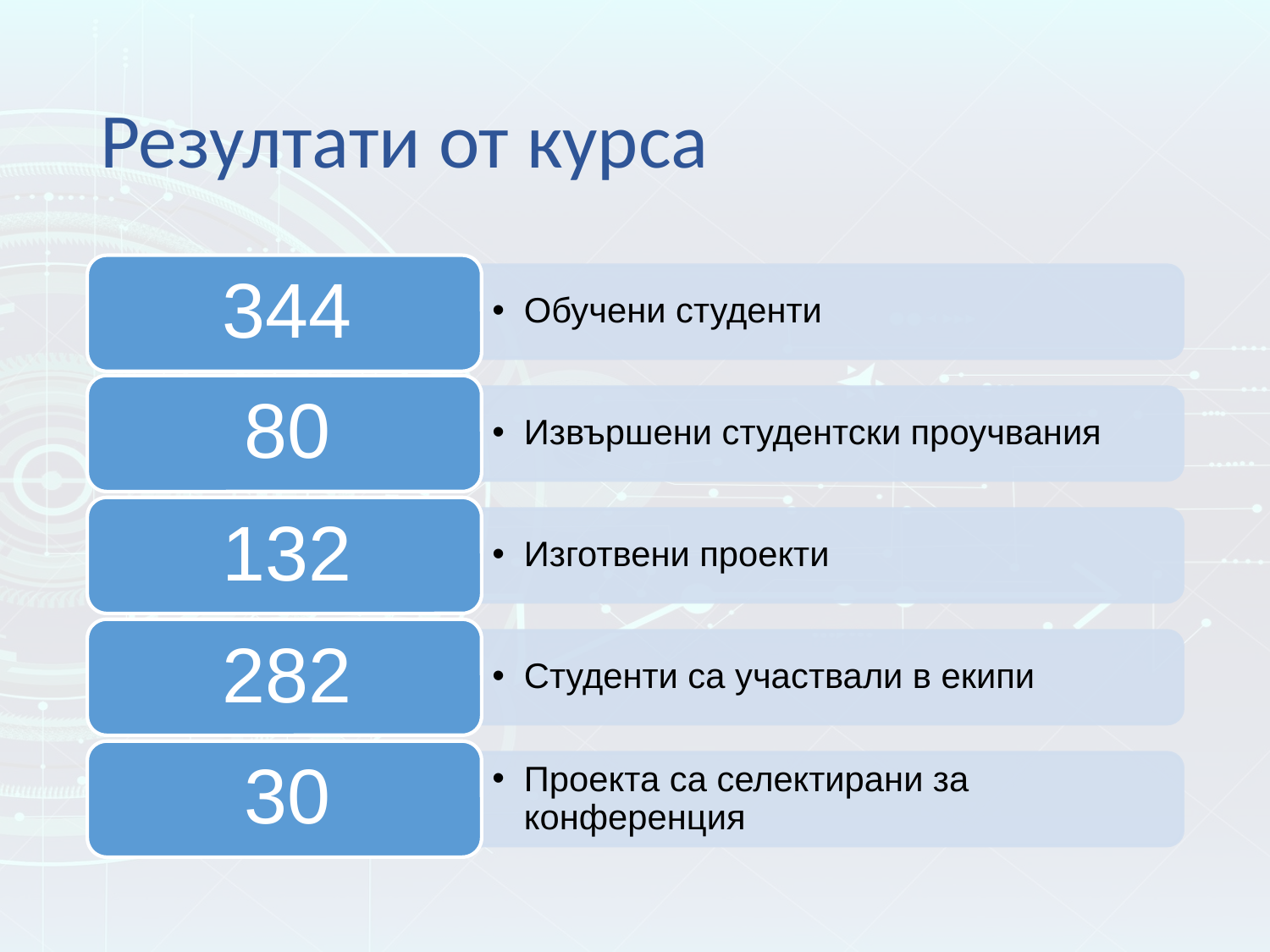

# Резултати от курса
Обучени студенти
344
Извършени студентски проучвания
80
Изготвени проекти
132
Студенти са участвали в екипи
282
Проекта са селектирани за конференция
30